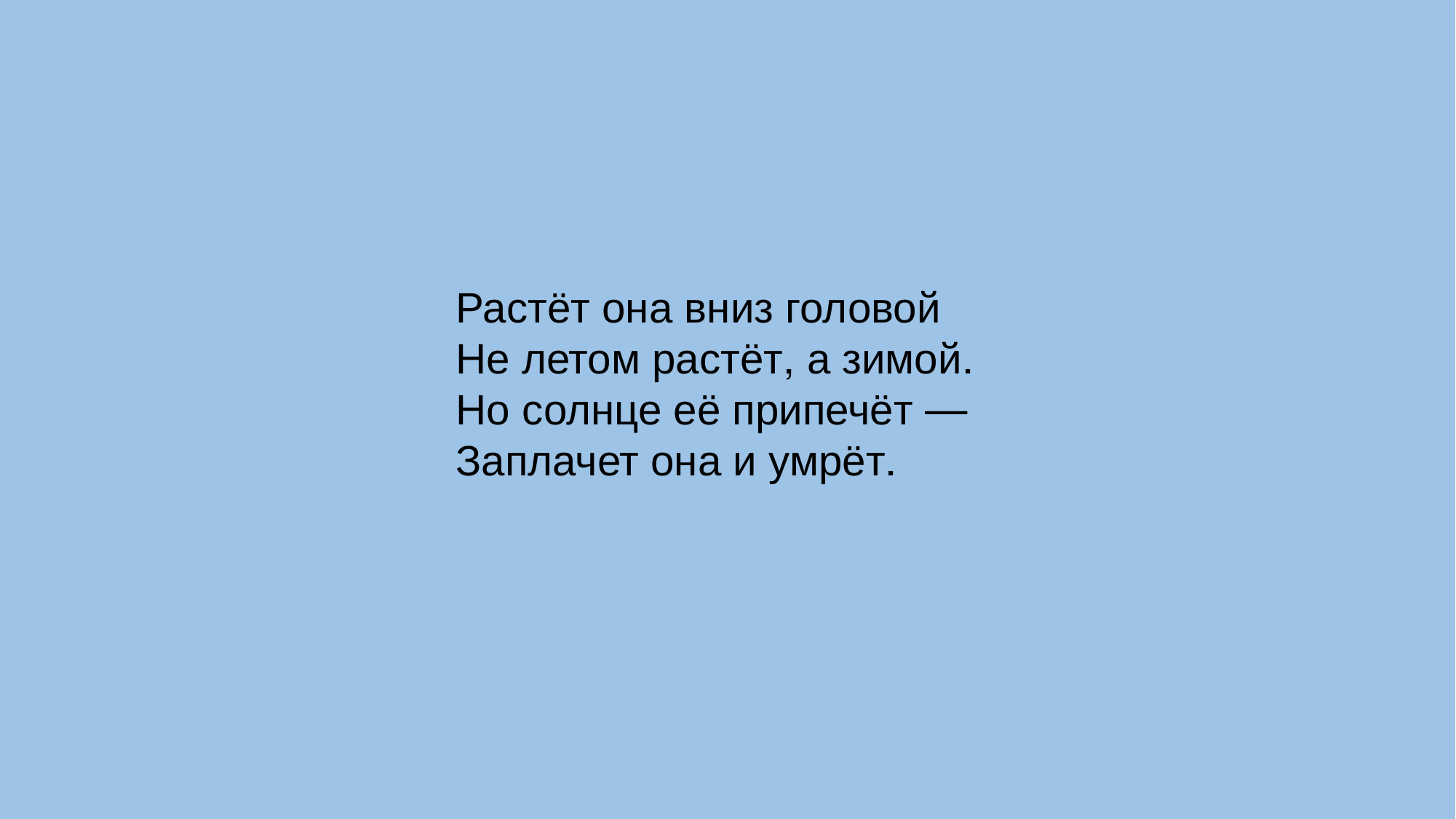

Растёт она вниз головой
Не летом растёт, а зимой.
Но солнце её припечёт —
Заплачет она и умрёт.